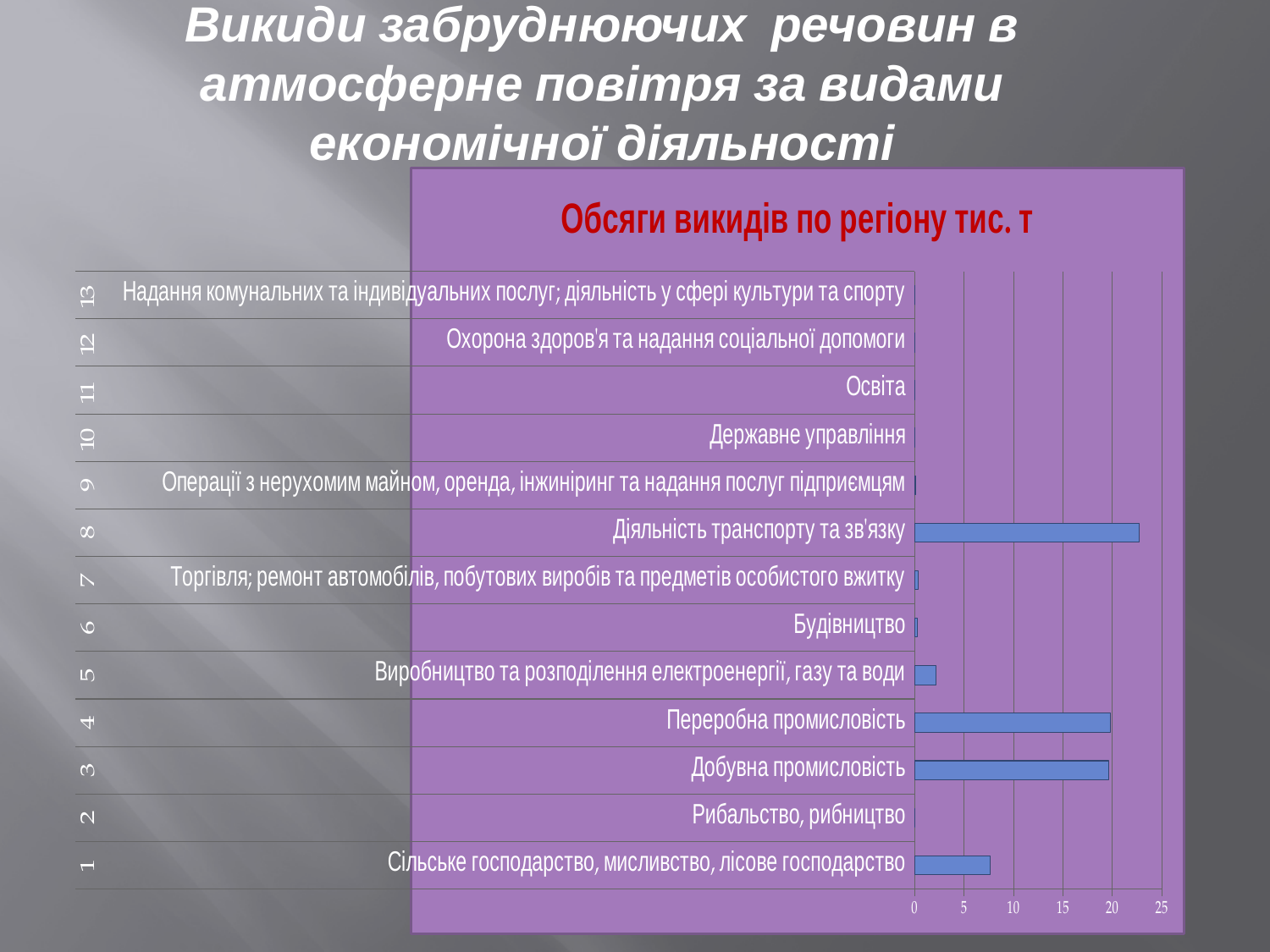

Викиди забруднюючих  речовин в атмосферне повітря за видами економічної діяльності

### Chart:

| Category | Обсяги викидів по регіону тис. т |
|---|---|
|    Сільське господарство, мисливство, лісове господарство | 7.669 |
|    Рибальство, рибництво | 0.012 |
|    Добувна промисловість | 19.625 |
|    Переробна промисловість | 19.804 |
|    Виробництво та розподілення електроенергії, газу та води | 2.178 |
|    Будівництво | 0.286 |
|    Торгівля; ремонт автомобілів, побутових виробів та предметів особистого вжитку | 0.333 |
|    Діяльність транспорту та зв'язку | 22.751 |
|    Операції з нерухомим майном, оренда, інжиніринг та надання послуг підприємцям | 0.125 |
|    Державне управління | 0.007 |
|    Освіта | 0.006 |
|    Охорона здоров'я та надання соціальної допомоги | 0.016 |
|    Надання комунальних та індивідуальних послуг; діяльність у сфері культури та спорту | 0.0002 |